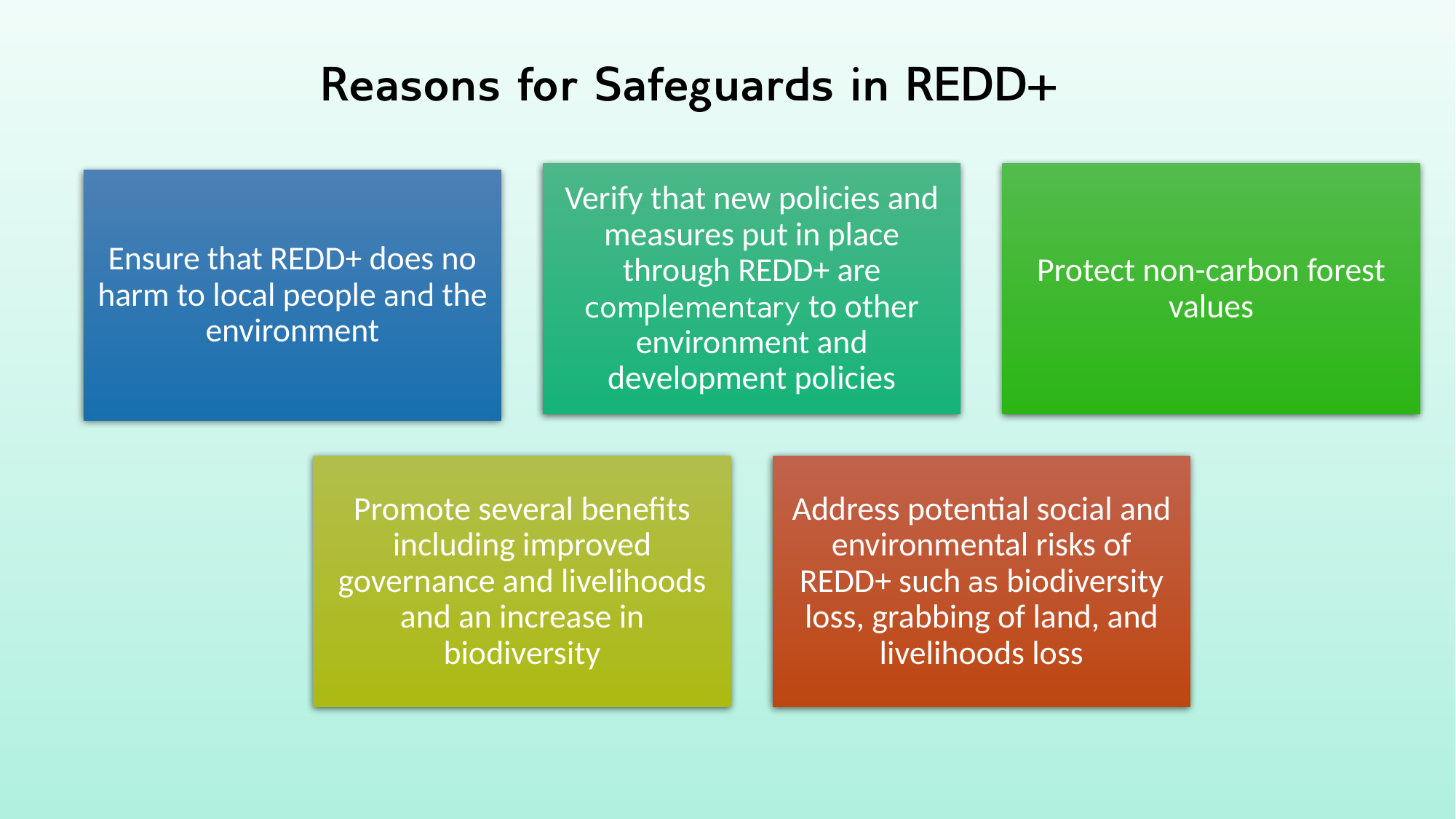

Reasons for Safeguards in REDD+
Ensure that REDD+ does no harm to local people and the environment
Verify that new policies and measures put in place through REDD+ are complementary to other environment and development policies
Protect non-carbon forest values
Promote several benefits including improved governance and livelihoods and an increase in biodiversity
Address potential social and environmental risks of REDD+ such as biodiversity loss, grabbing of land, and livelihoods loss